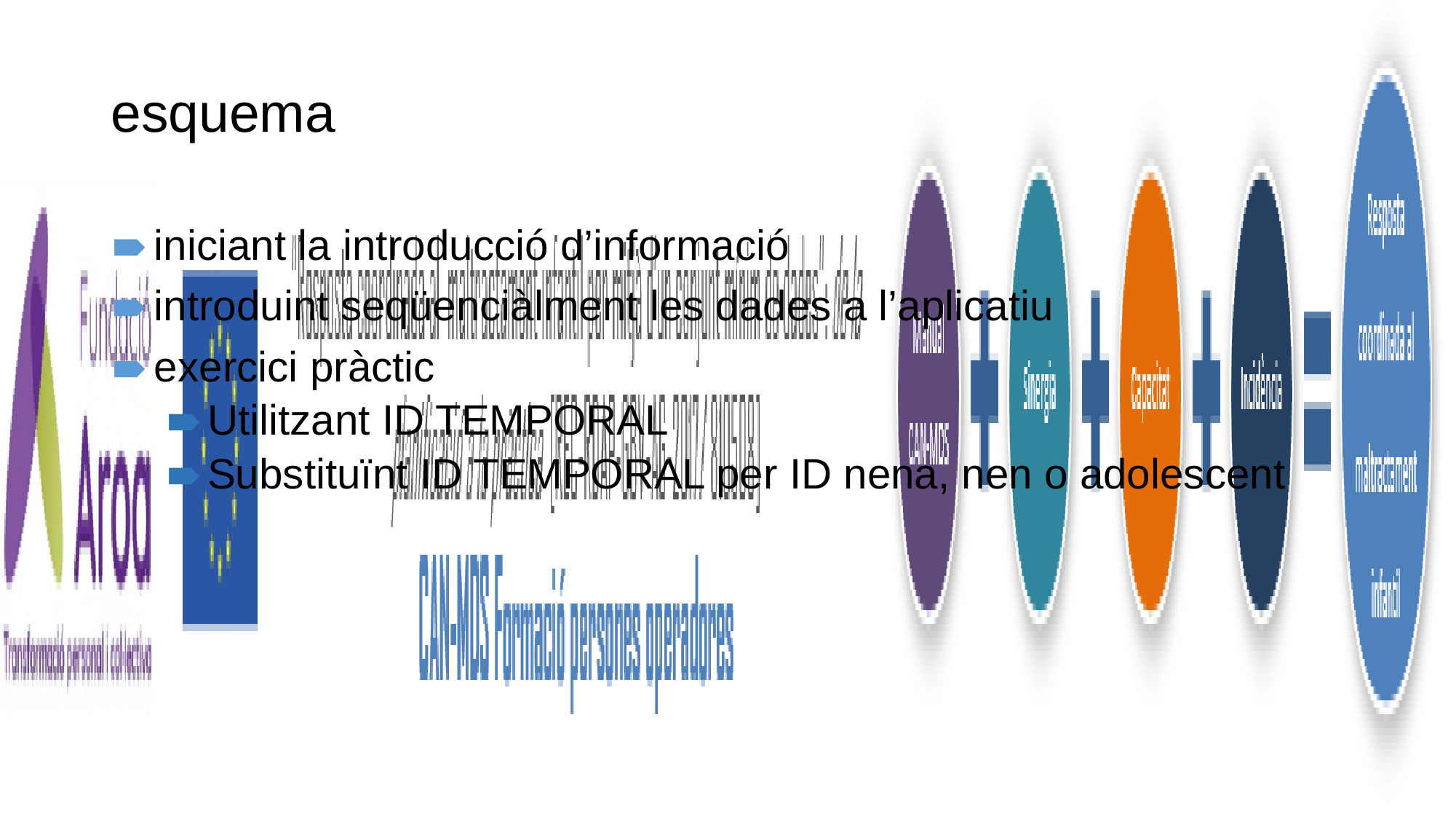

# esquema
iniciant la introducció d’informació
introduint seqüenciàlment les dades a l’aplicatiu
exercici pràctic
Utilitzant ID TEMPORAL
Substituïnt ID TEMPORAL per ID nena, nen o adolescent